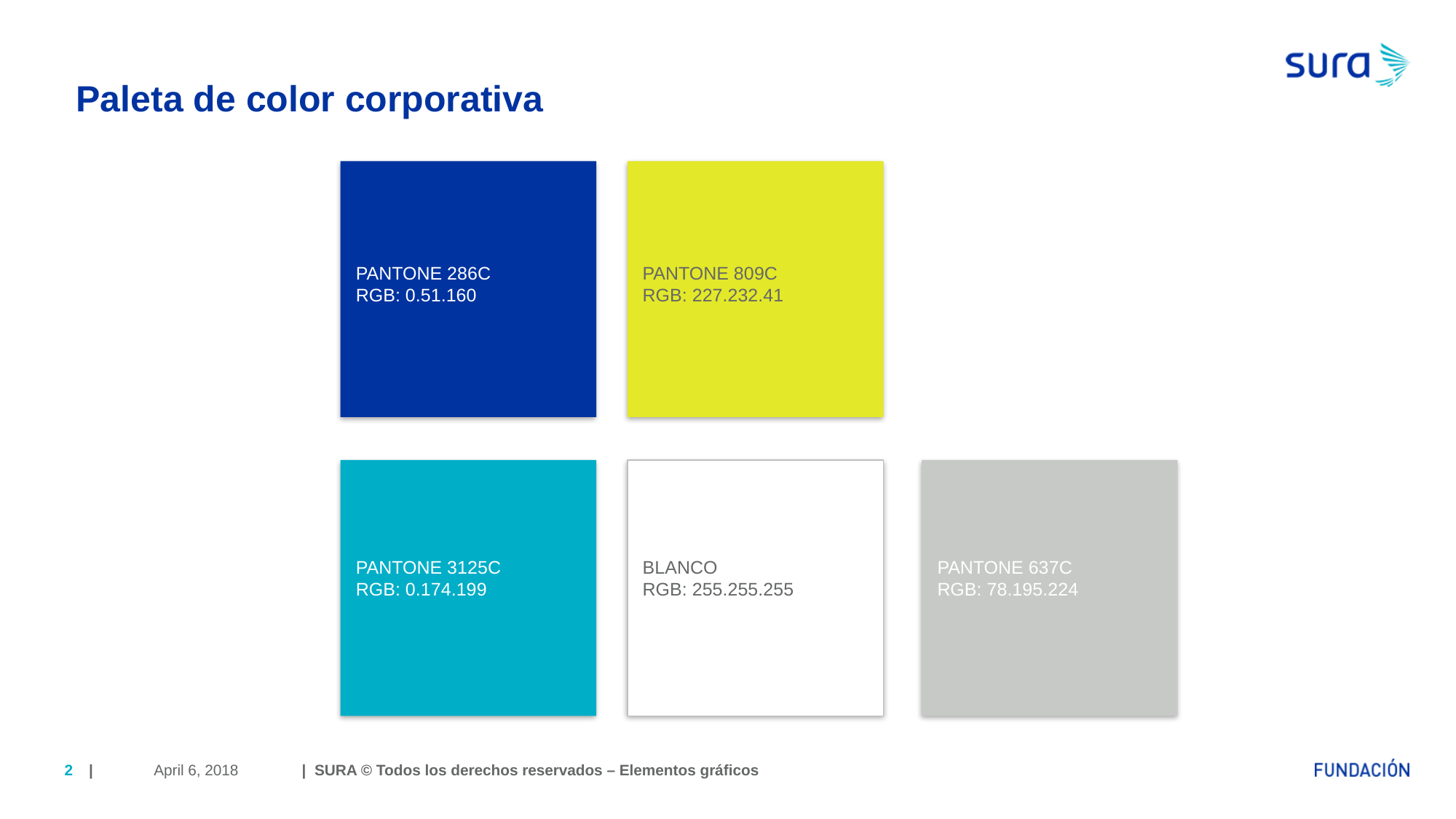

# Paleta de color corporativa

PANTONE 286C
RGB: 0.51.160
PANTONE 809C
RGB: 227.232.41

PANTONE 3125C
RGB: 0.174.199
BLANCO
RGB: 255.255.255
PANTONE 637C
RGB: 78.195.224
April 6, 2018
2
|                                                  |  SURA © Todos los derechos reservados – Elementos gráficos